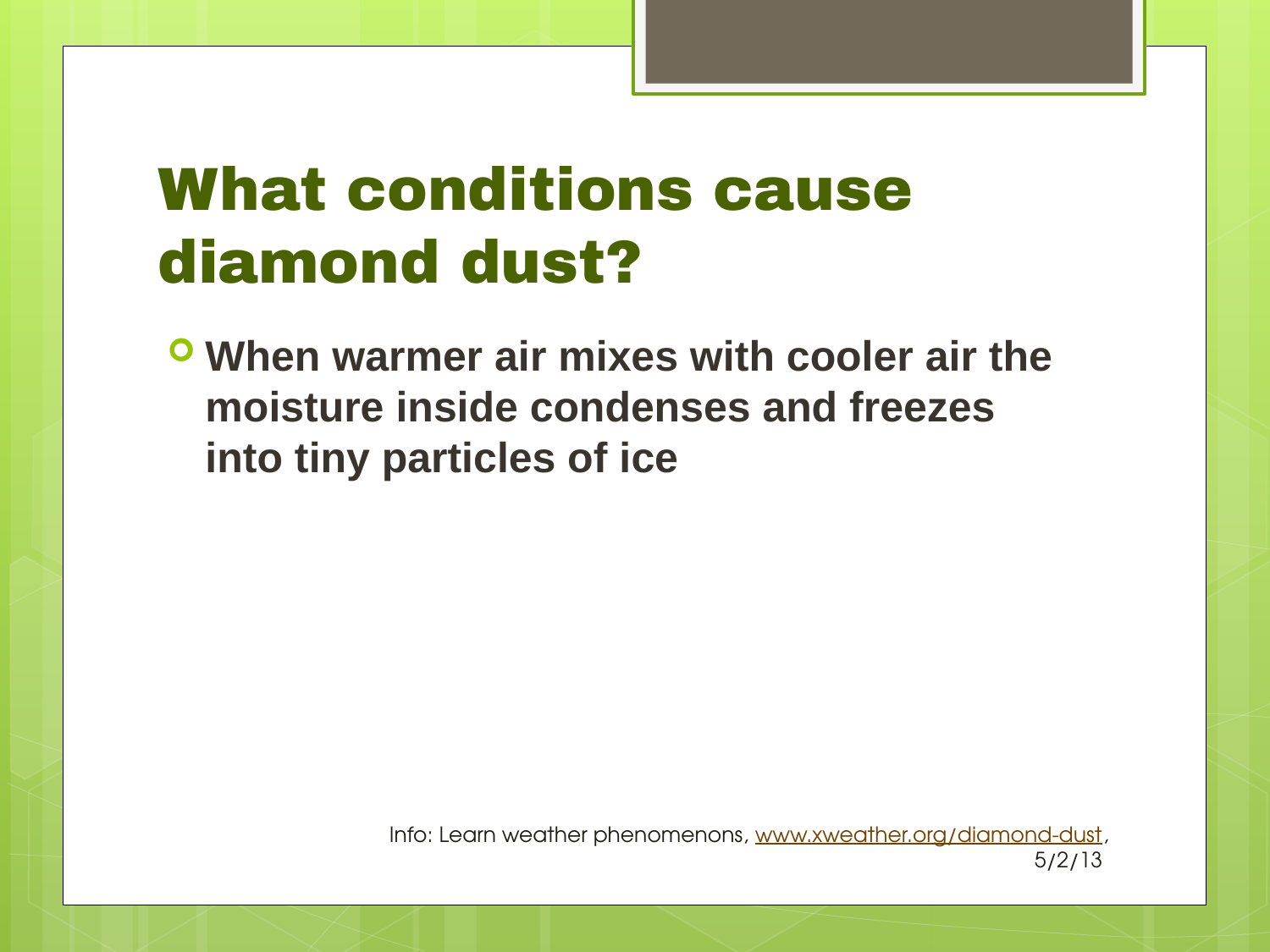

# What conditions cause diamond dust?
When warmer air mixes with cooler air the moisture inside condenses and freezes into tiny particles of ice
Info: Learn weather phenomenons, www.xweather.org/diamond-dust, 5/2/13